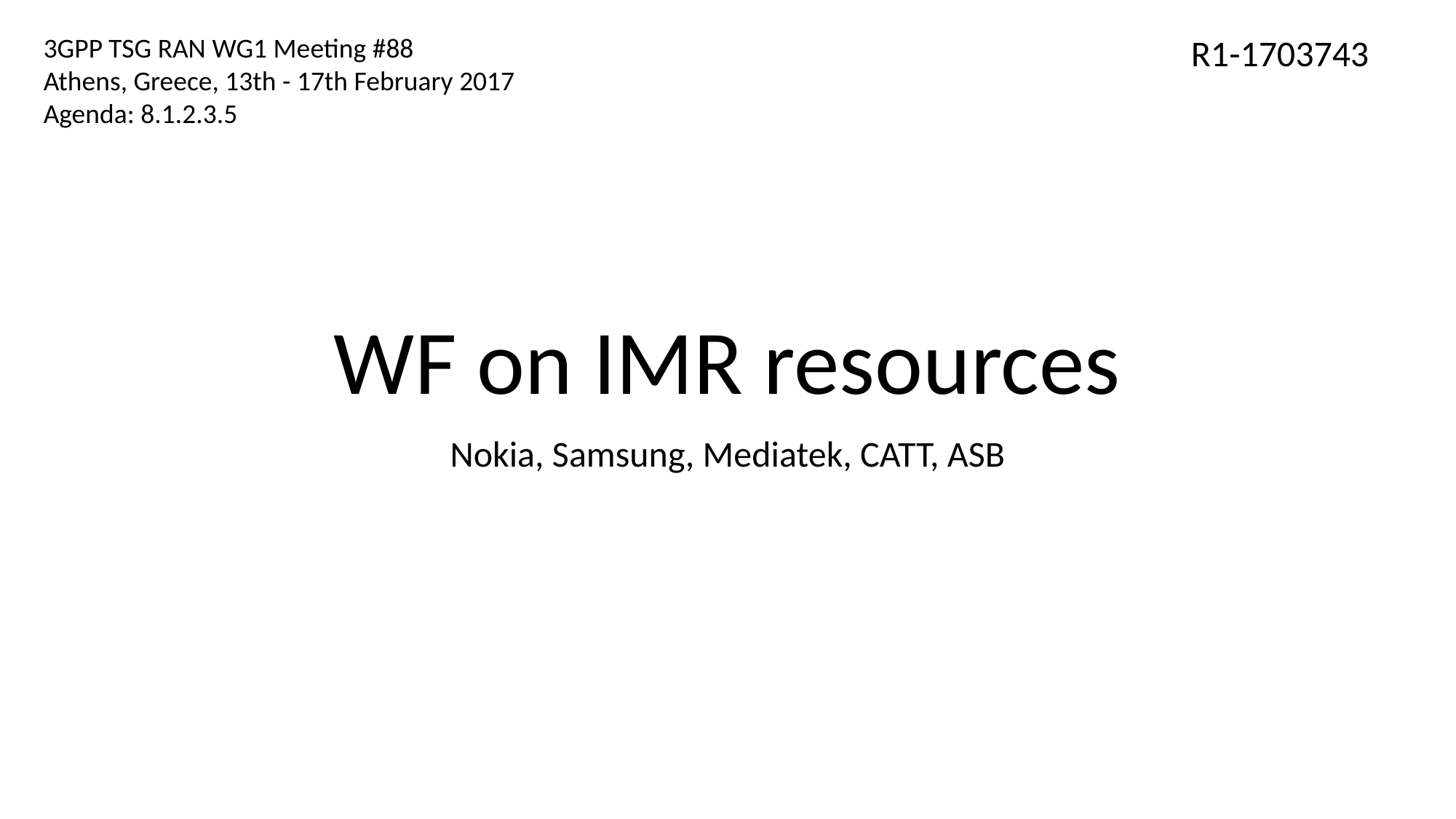

R1-1703743
3GPP TSG RAN WG1 Meeting #88
Athens, Greece, 13th - 17th February 2017
Agenda: 8.1.2.3.5
# WF on IMR resources
Nokia, Samsung, Mediatek, CATT, ASB